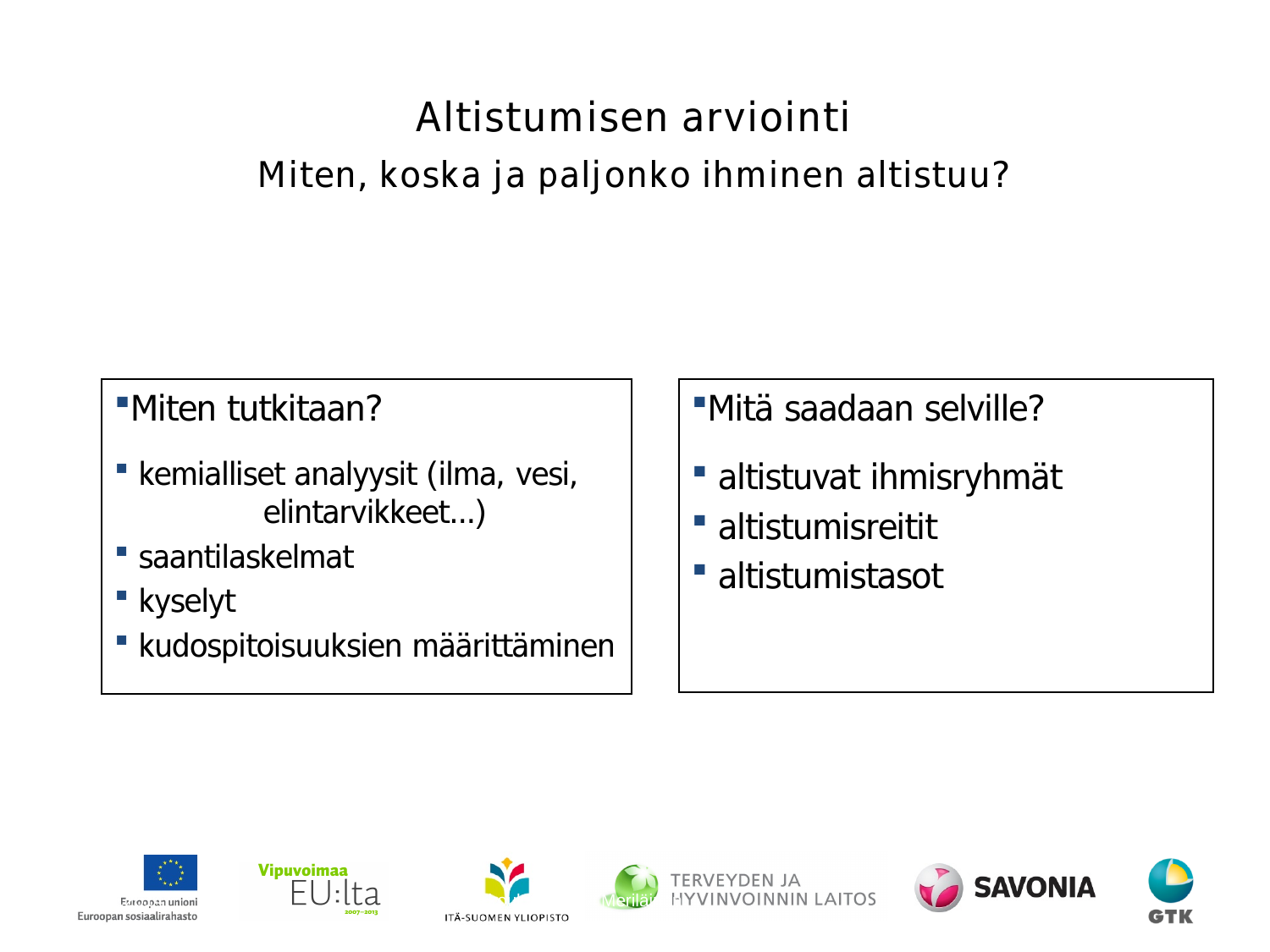

# Altistumisen arviointi Miten, koska ja paljonko ihminen altistuu?
Miten tutkitaan?

 kemialliset analyysit (ilma, vesi,                   elintarvikkeet…)
 saantilaskelmat
 kyselyt
 kudospitoisuuksien määrittäminen
Mitä saadaan selville?

 altistuvat ihmisryhmät
 altistumisreitit
 altistumistasot
29.10.2014
ESR-koulutus/Päivi Meriläinen